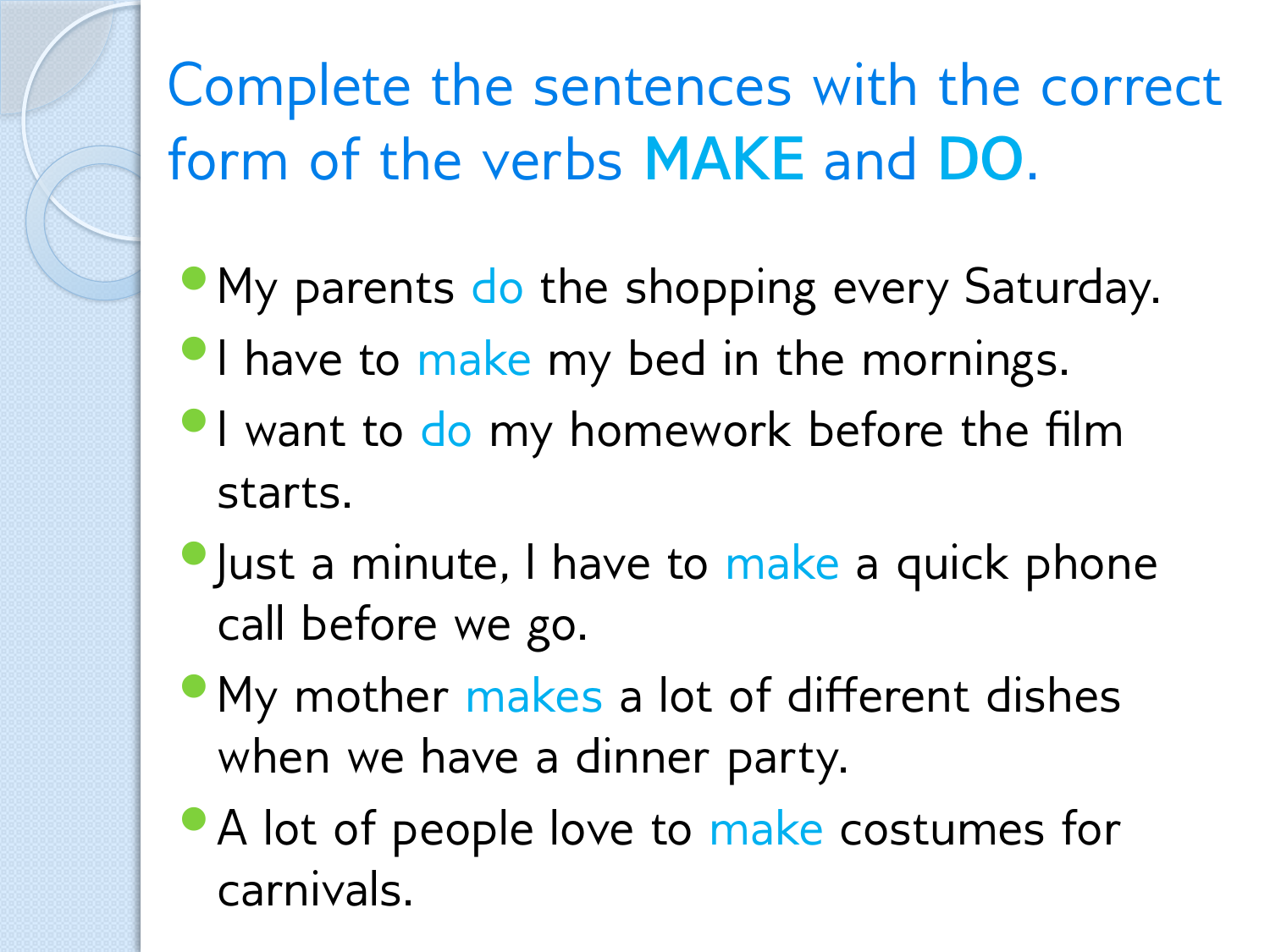

# Complete the sentences with the correct form of the verbs MAKE and DO.
My parents do the shopping every Saturday.
I have to make my bed in the mornings.
I want to do my homework before the film starts.
Just a minute, I have to make a quick phone call before we go.
My mother makes a lot of different dishes when we have a dinner party.
A lot of people love to make costumes for carnivals.